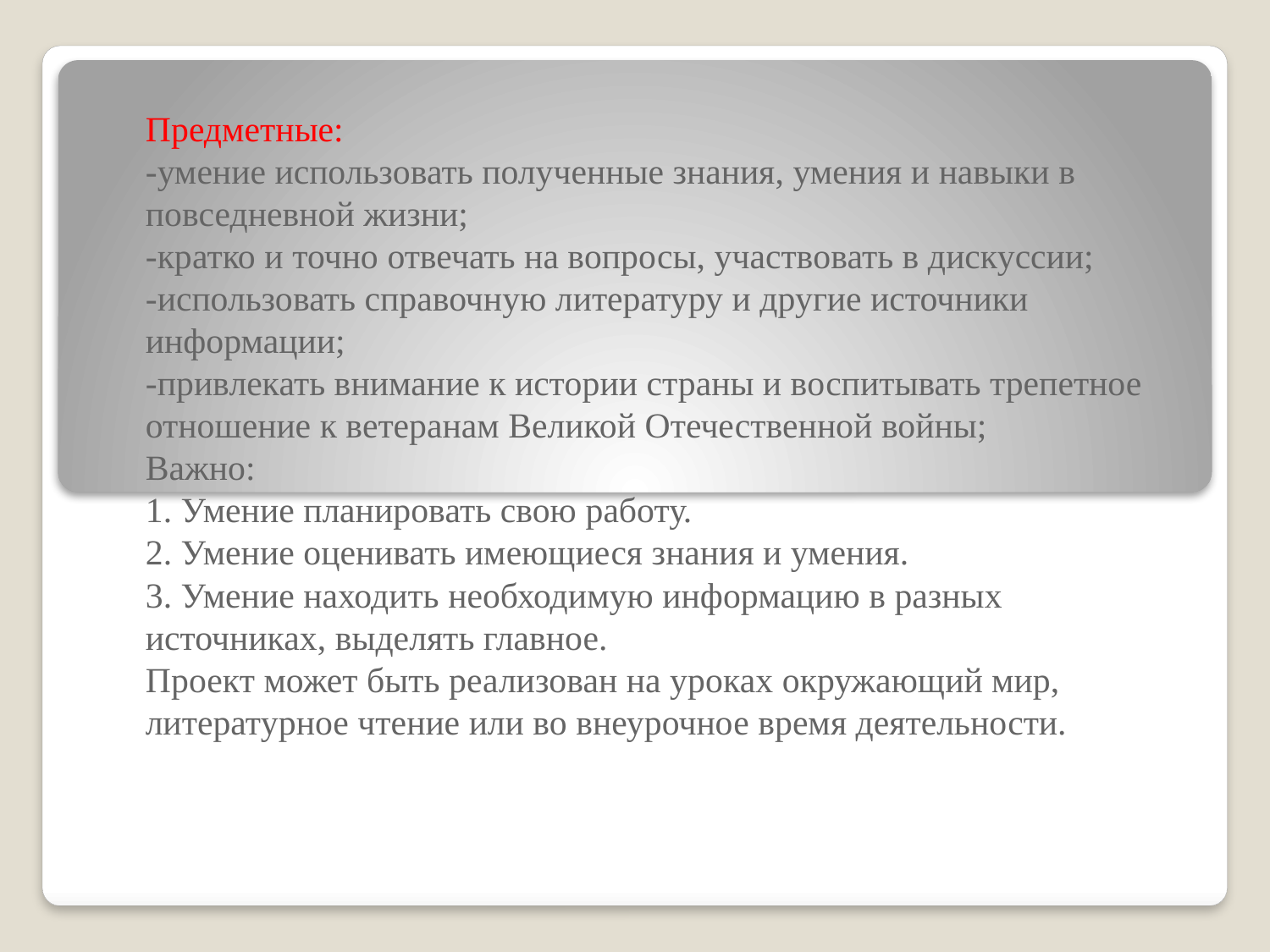

Предметные:
-умение использовать полученные знания, умения и навыки в повседневной жизни;
-кратко и точно отвечать на вопросы, участвовать в дискуссии;
-использовать справочную литературу и другие источники информации;
-привлекать внимание к истории страны и воспитывать трепетное отношение к ветеранам Великой Отечественной войны;
Важно:
1. Умение планировать свою работу.
2. Умение оценивать имеющиеся знания и умения.
3. Умение находить необходимую информацию в разных
источниках, выделять главное.
Проект может быть реализован на уроках окружающий мир,
литературное чтение или во внеурочное время деятельности.